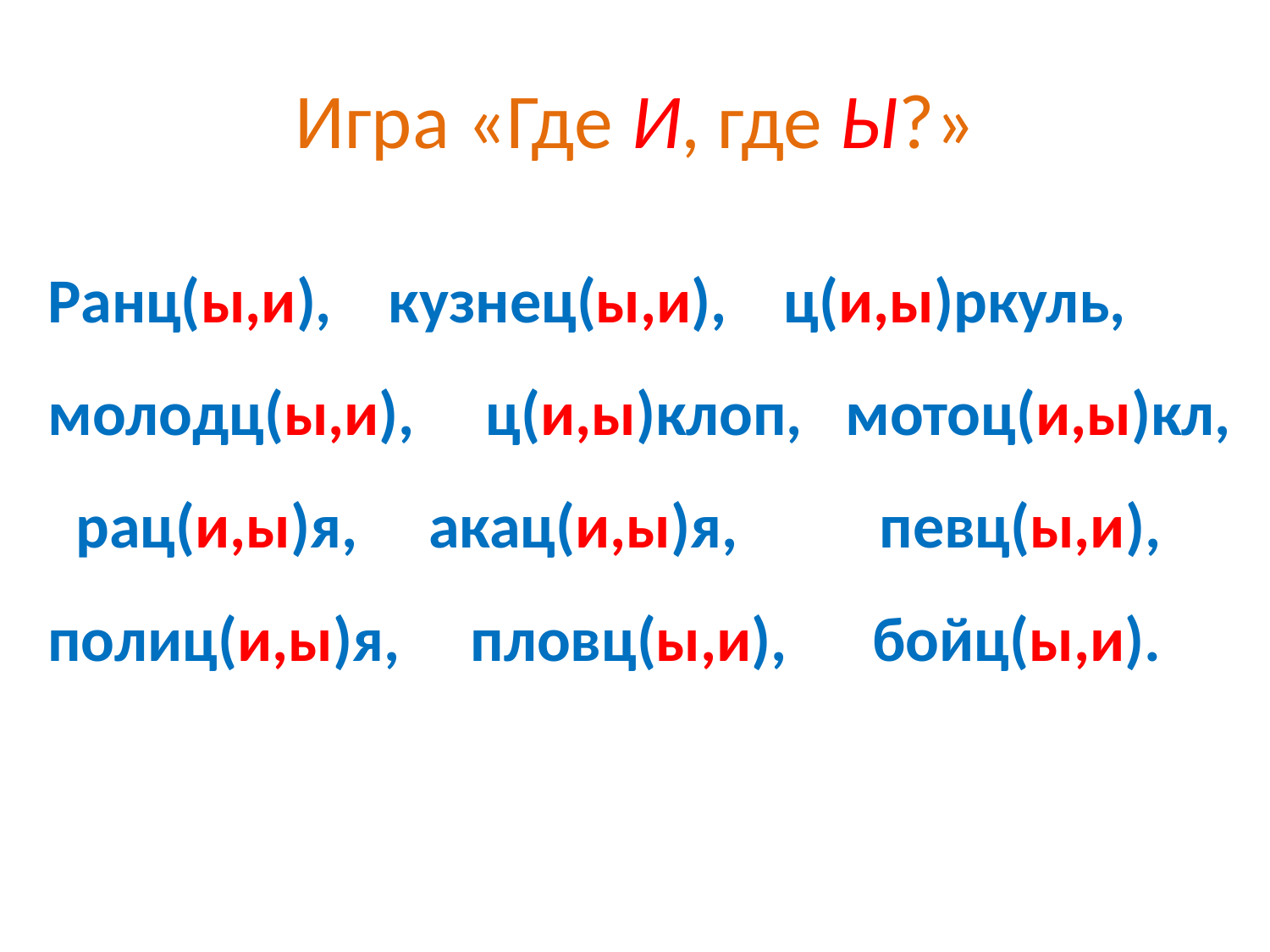

# Игра «Где И, где Ы?»
Ранц(ы,и),    кузнец(ы,и),    ц(и,ы)ркуль,       молодц(ы,и),     ц(и,ы)клоп,   мотоц(и,ы)кл,    рац(и,ы)я,     акац(и,ы)я,          певц(ы,и),     полиц(и,ы)я,     пловц(ы,и),      бойц(ы,и).